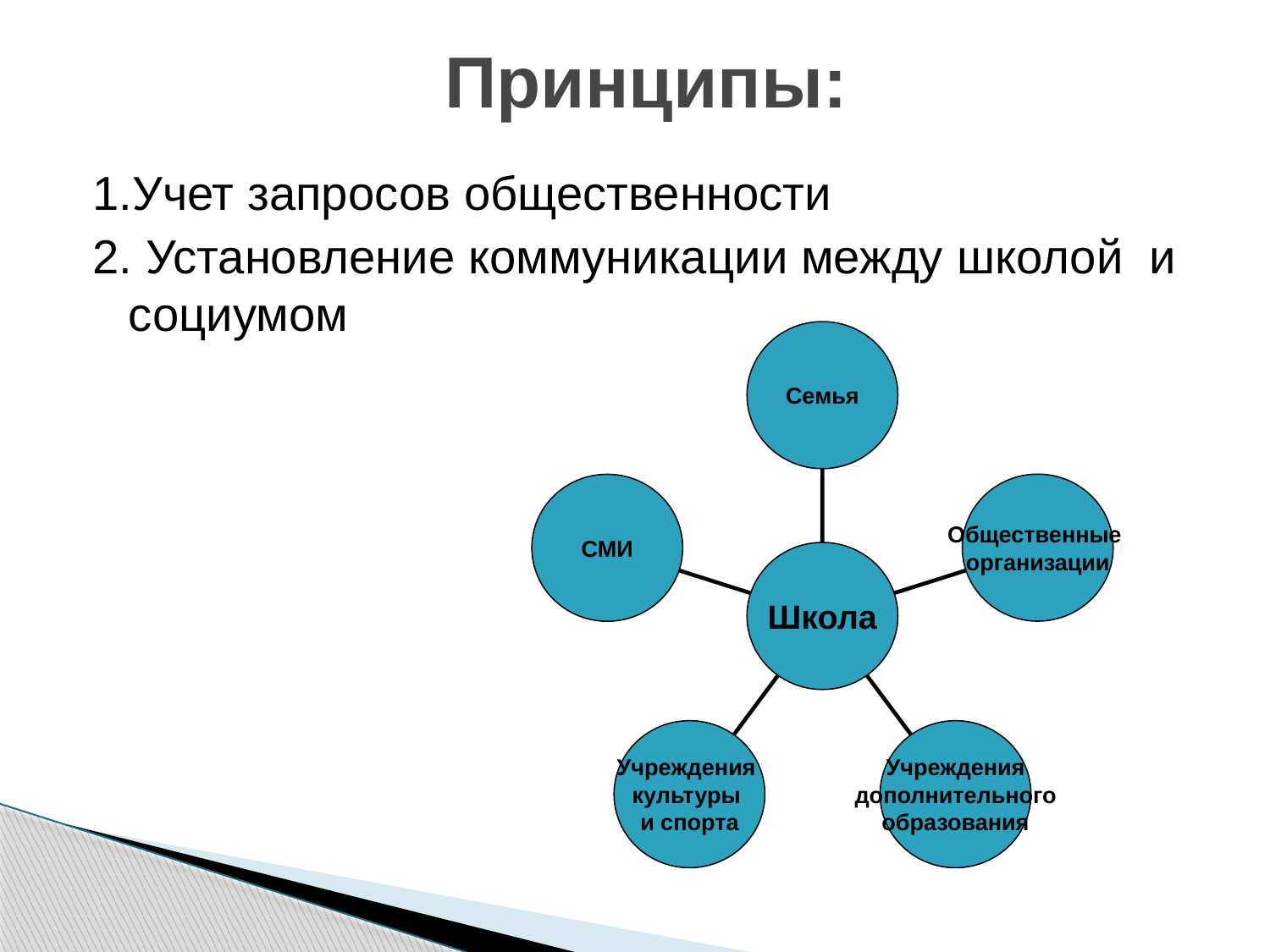

# Принципы:
1.Учет запросов общественности
2. Установление коммуникации между школой  и социумом
Семья

Общественные
организации
СМИ
Школа

Учреждения
культуры
и спорта
Учреждения
дополнительного
образования